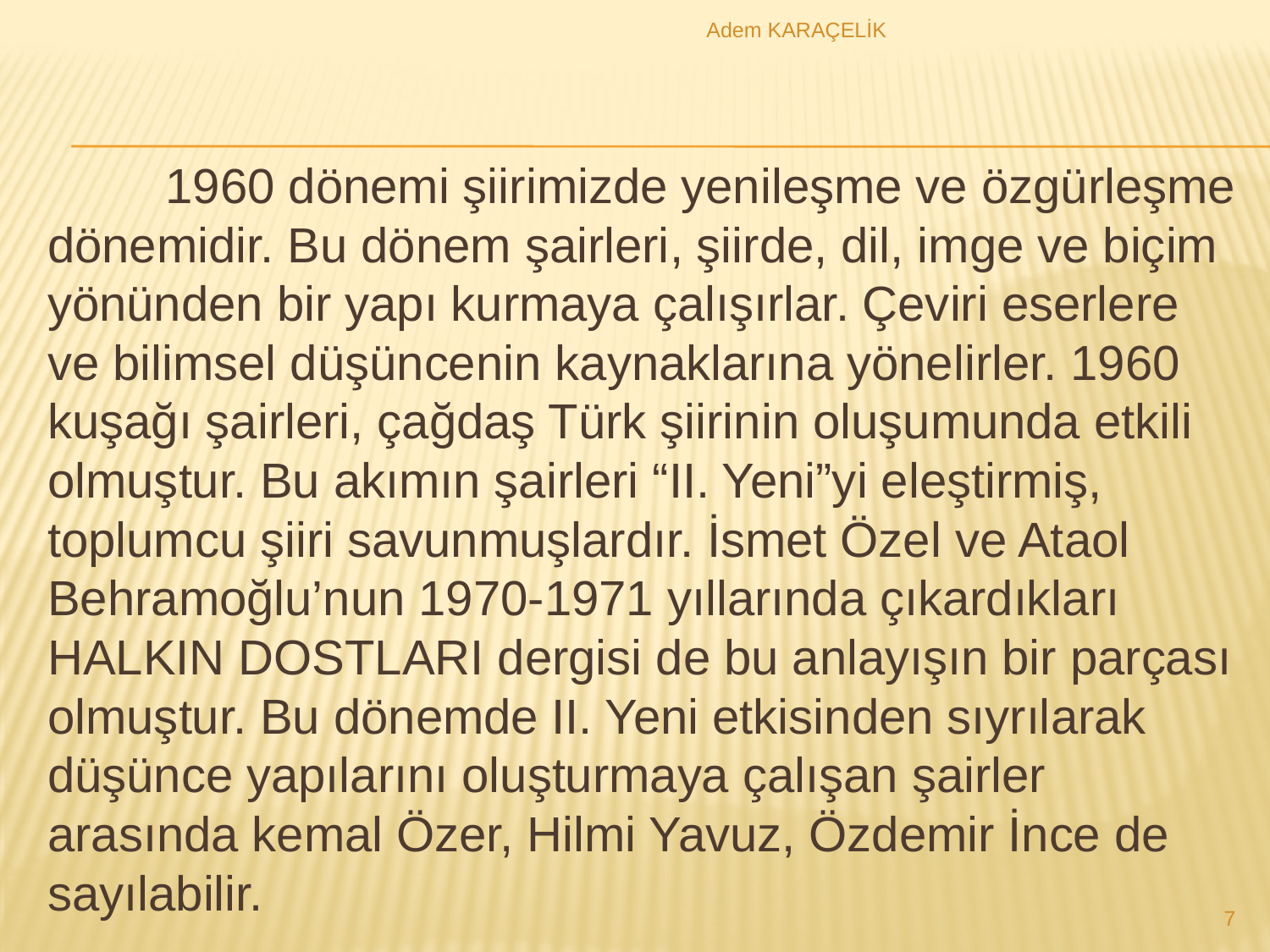

Adem KARAÇELİK
	1960 dönemi şiirimizde yenileşme ve özgürleşme dönemidir. Bu dönem şairleri, şiirde, dil, imge ve biçim yönünden bir yapı kurmaya çalışırlar. Çeviri eserlere ve bilimsel düşüncenin kaynaklarına yönelirler. 1960 kuşağı şairleri, çağdaş Türk şiirinin oluşumunda etkili olmuştur. Bu akımın şairleri “II. Yeni”yi eleştirmiş, toplumcu şiiri savunmuşlardır. İsmet Özel ve Ataol Behramoğlu’nun 1970-1971 yıllarında çıkardıkları HALKIN DOSTLARI dergisi de bu anlayışın bir parçası olmuştur. Bu dönemde II. Yeni etkisinden sıyrılarak düşünce yapılarını oluşturmaya çalışan şairler arasında kemal Özer, Hilmi Yavuz, Özdemir İnce de sayılabilir.

7